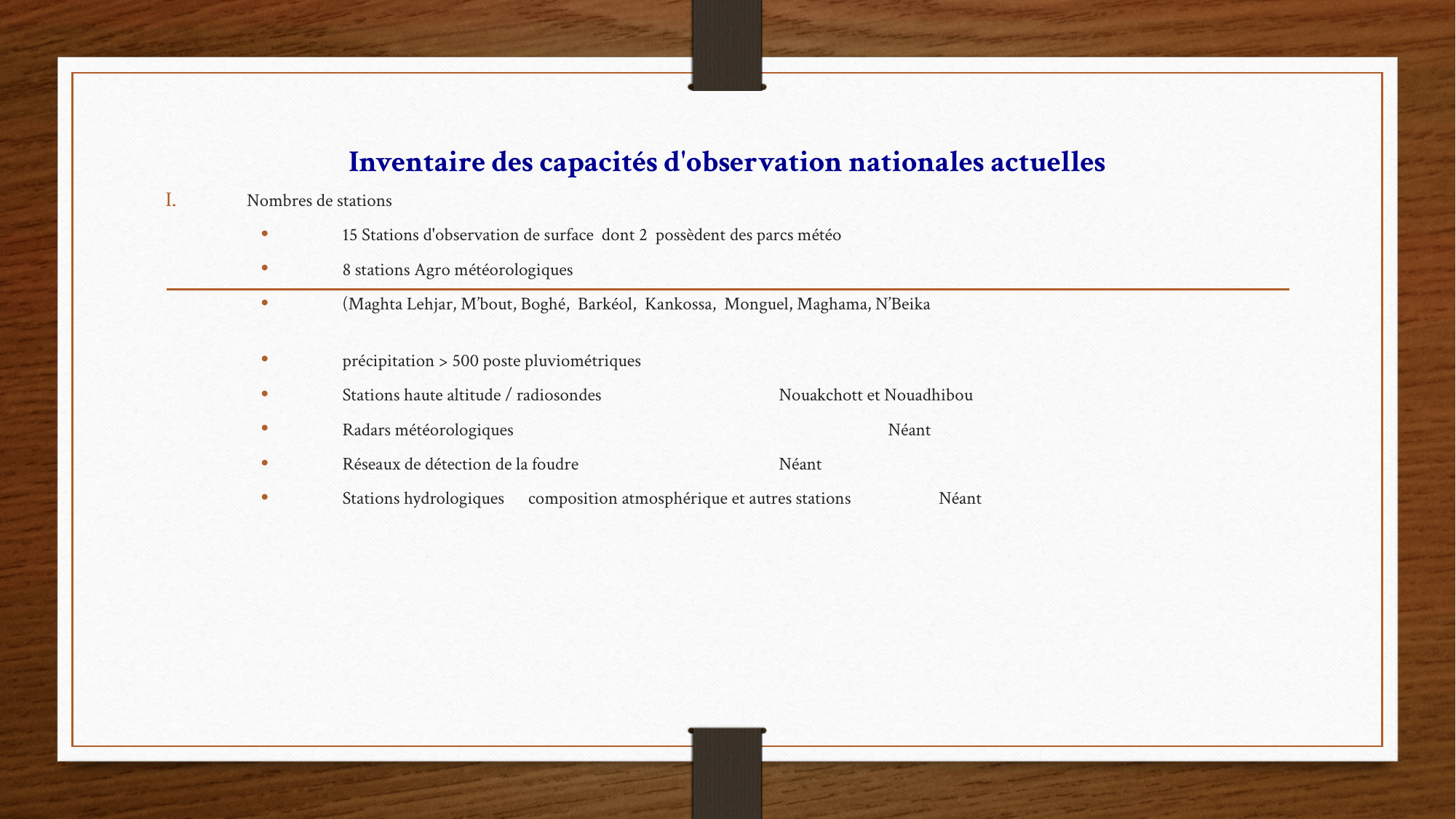

# Inventaire des capacités d'observation nationales actuelles
Nombres de stations
15 Stations d'observation de surface  dont 2  possèdent des parcs météo
8 stations Agro météorologiques
(Maghta Lehjar, M’bout, Boghé,  Barkéol,  Kankossa,  Monguel, Maghama, N’Beika
précipitation > 500 poste pluviométriques
Stations haute altitude / radiosondes		Nouakchott et Nouadhibou
Radars météorologiques				Néant
Réseaux de détection de la foudre		Néant
Stations hydrologiques      composition atmosphérique et autres stations                      Néant